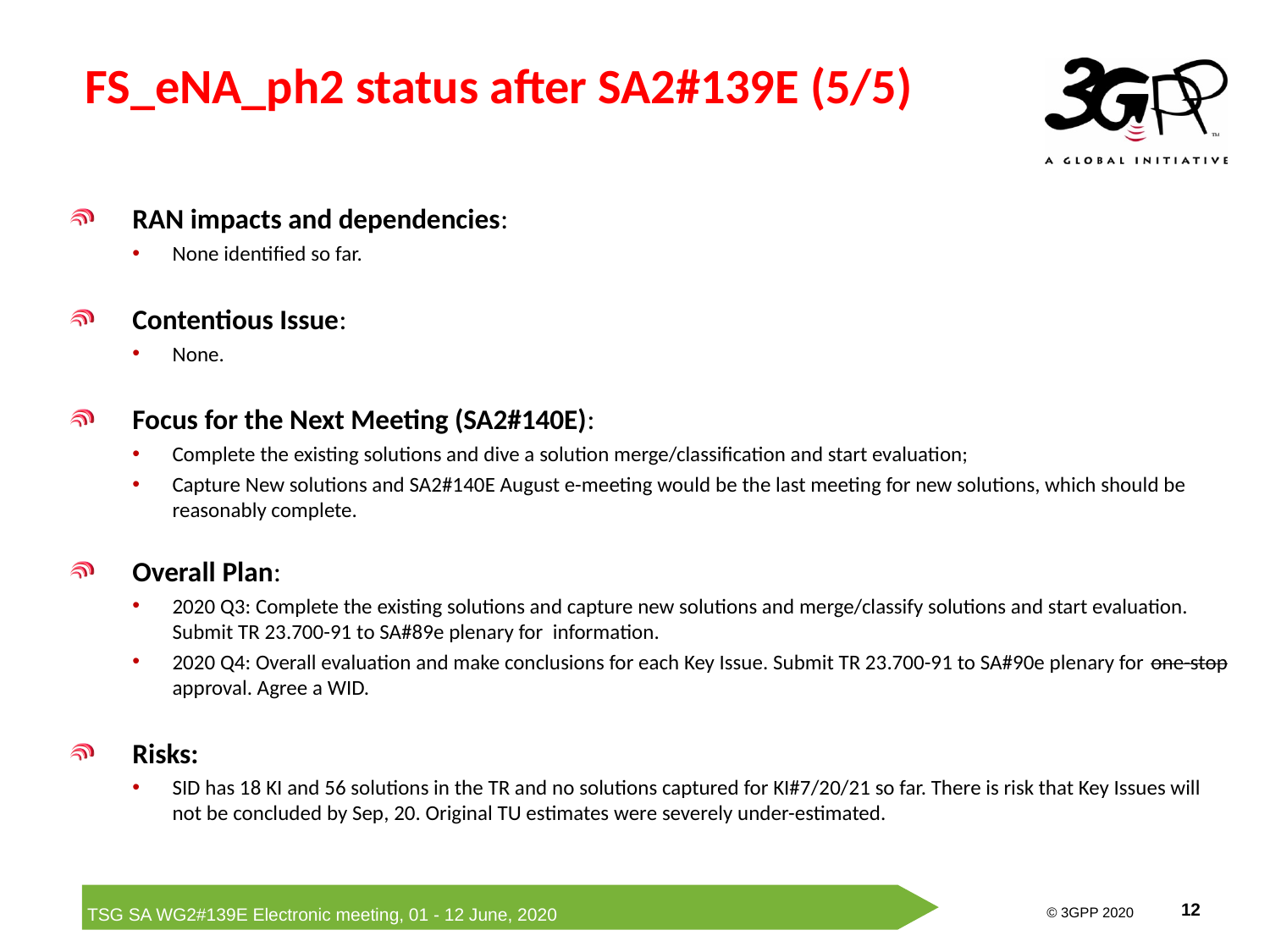

# FS_eNA_ph2 status after SA2#139E (5/5)
RAN impacts and dependencies:
None identified so far.

Contentious Issue:
None.

Focus for the Next Meeting (SA2#140E):
Complete the existing solutions and dive a solution merge/classification and start evaluation;
Capture New solutions and SA2#140E August e-meeting would be the last meeting for new solutions, which should be reasonably complete.

Overall Plan:
2020 Q3: Complete the existing solutions and capture new solutions and merge/classify solutions and start evaluation. Submit TR 23.700-91 to SA#89e plenary for  information.
2020 Q4: Overall evaluation and make conclusions for each Key Issue. Submit TR 23.700-91 to SA#90e plenary for one-stop approval. Agree a WID.

Risks:
SID has 18 KI and 56 solutions in the TR and no solutions captured for KI#7/20/21 so far. There is risk that Key Issues will not be concluded by Sep, 20. Original TU estimates were severely under-estimated.